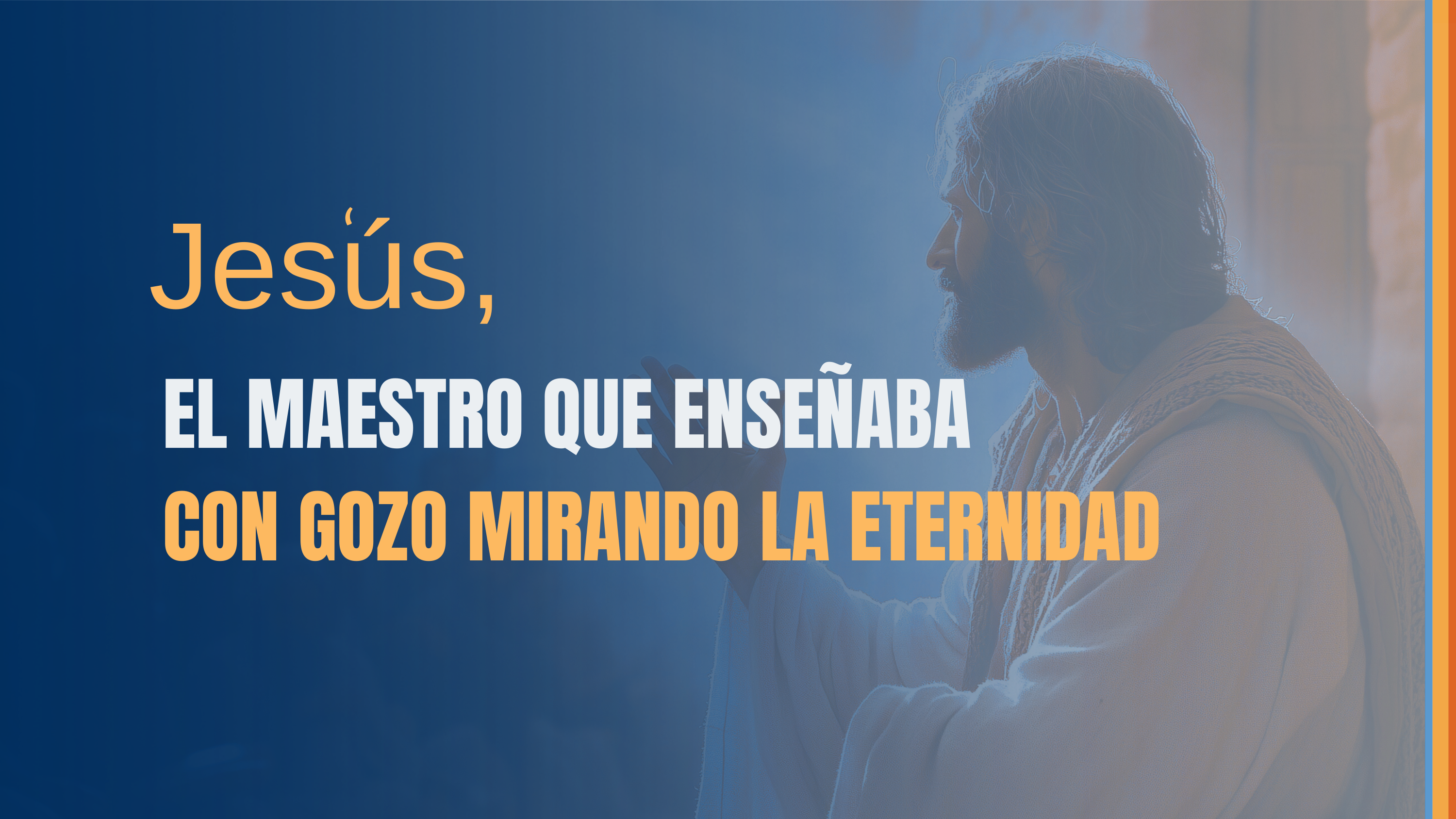

Jesús,
‘
EL MAESTRO QUE ENSEÑABA
CON GOZO MIRANDO LA ETERNIDAD